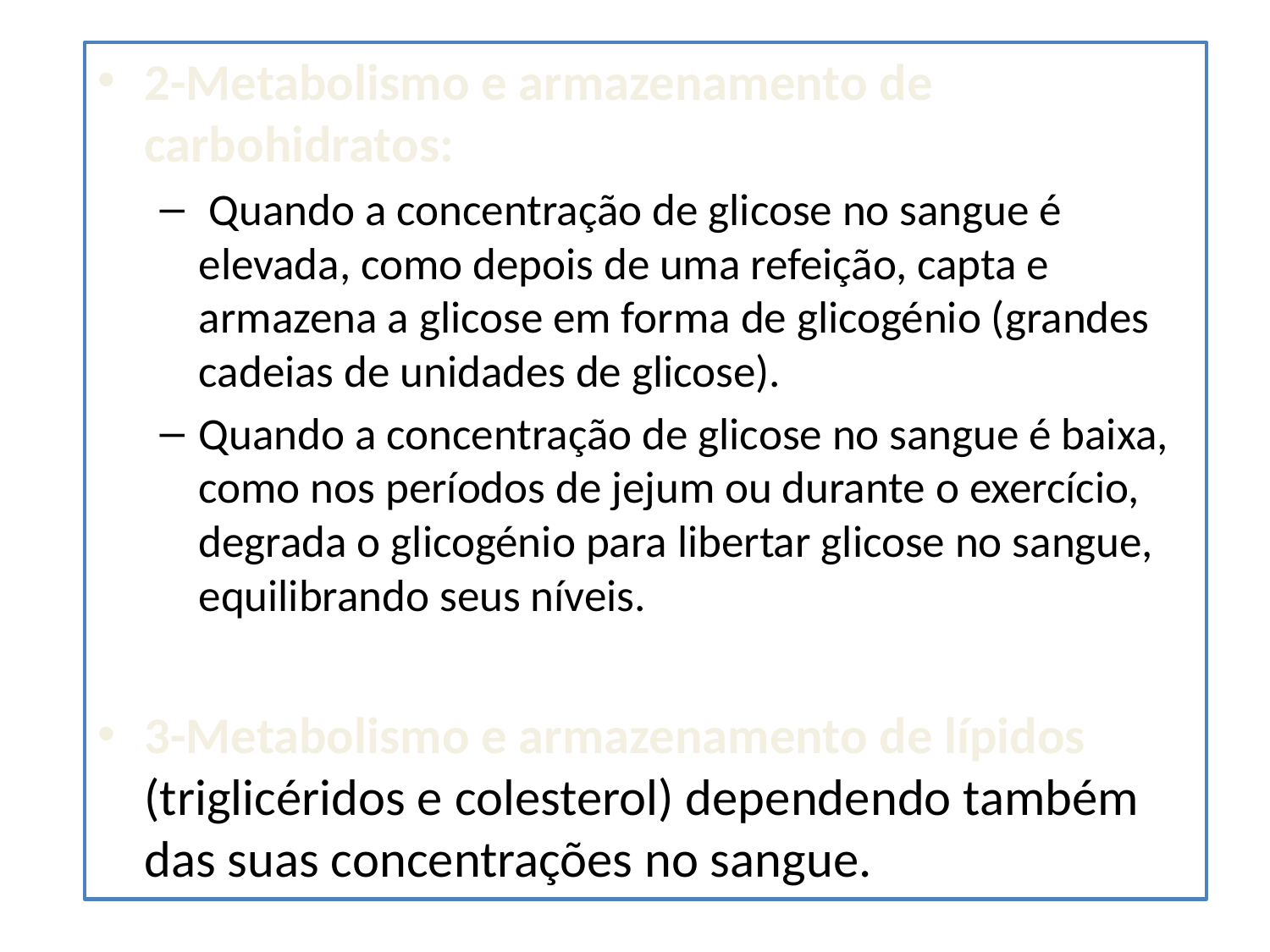

#
2-Metabolismo e armazenamento de carbohidratos:
 Quando a concentração de glicose no sangue é elevada, como depois de uma refeição, capta e armazena a glicose em forma de glicogénio (grandes cadeias de unidades de glicose).
Quando a concentração de glicose no sangue é baixa, como nos períodos de jejum ou durante o exercício, degrada o glicogénio para libertar glicose no sangue, equilibrando seus níveis.

3-Metabolismo e armazenamento de lípidos (triglicéridos e colesterol) dependendo também das suas concentrações no sangue.